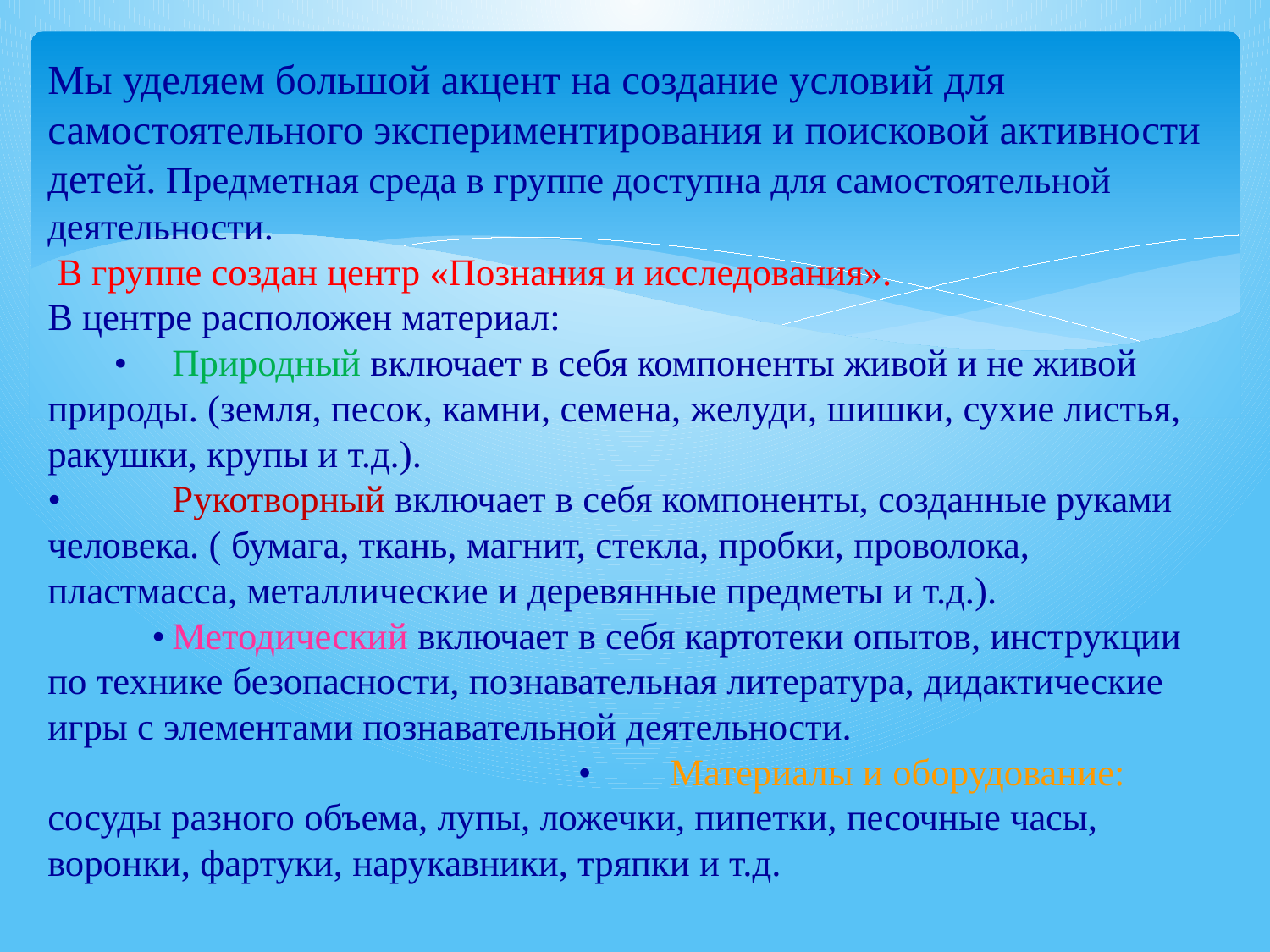

# Мы уделяем большой акцент на создание условий для самостоятельного экспериментирования и поисковой активности детей. Предметная среда в группе доступна для самостоятельной деятельности.
 В группе создан центр «Познания и исследования».
В центре расположен материал:                                                                             •	Природный включает в себя компоненты живой и не живой природы. (земля, песок, камни, семена, желуди, шишки, сухие листья, ракушки, крупы и т.д.).
•	Рукотворный включает в себя компоненты, созданные руками человека. ( бумага, ткань, магнит, стекла, пробки, проволока, пластмасса, металлические и деревянные предметы и т.д.).                                   •	Методический включает в себя картотеки опытов, инструкции по технике безопасности, познавательная литература, дидактические игры с элементами познавательной деятельности.                                                                                               •	Материалы и оборудование: сосуды разного объема, лупы, ложечки, пипетки, песочные часы, воронки, фартуки, нарукавники, тряпки и т.д.